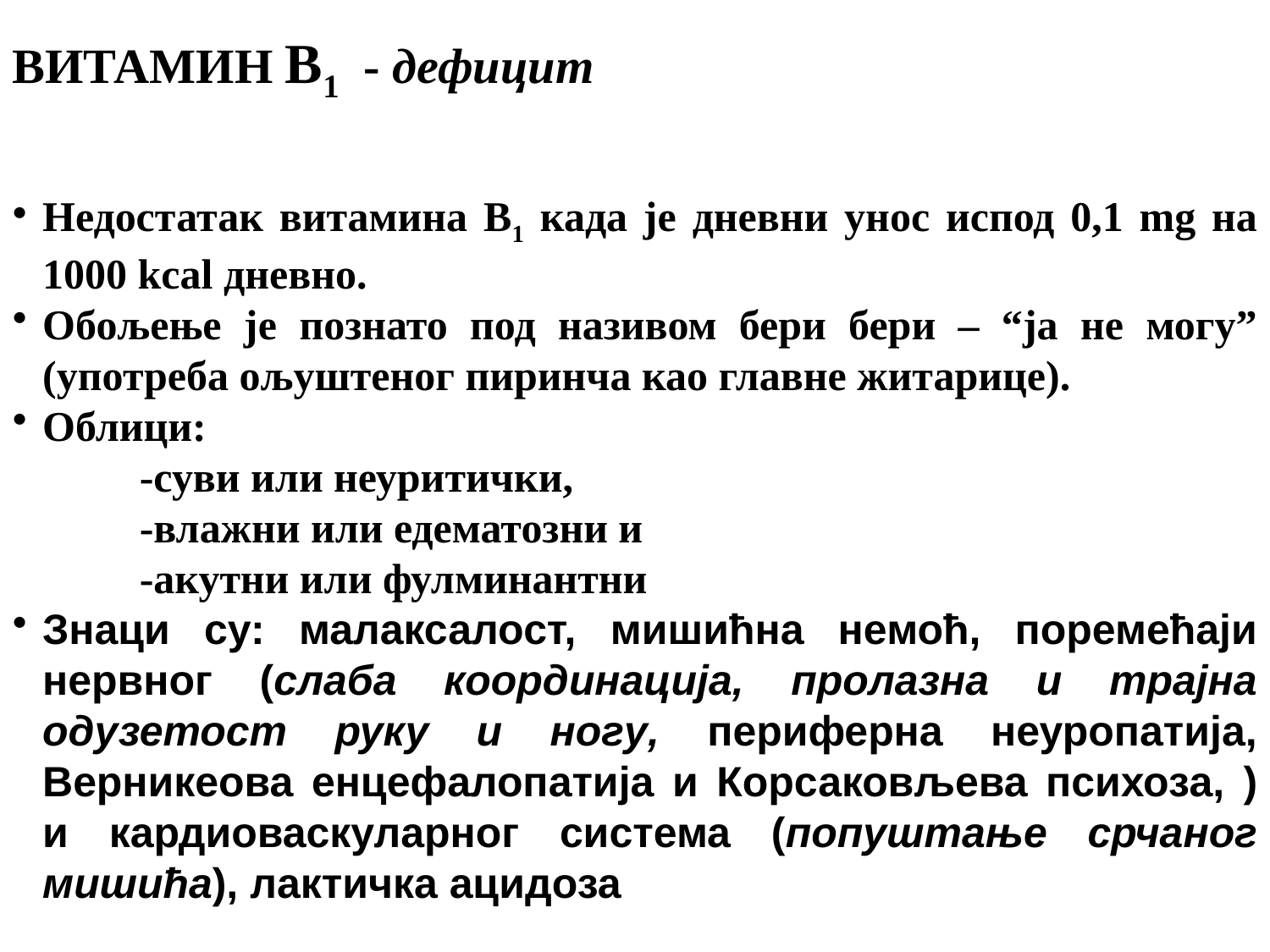

ВИТАМИН B1  - дефицит

Недостатак витамина B1 када је дневни унос испод 0,1 mg на 1000 kcal дневно.
Обољење је познато под називом бери бери – “ја не могу” (употреба ољуштеног пиринча као главне житарице).
Облици:
	-суви или неуритички,
	-влажни или едематозни и
	-акутни или фулминантни
Знаци су: малаксалост, мишићна немоћ, поремећаји нервног (слаба координација, пролазна и трајна одузетост руку и ногу, периферна неуропатија, Верникеова енцефалопатија и Корсаковљева психоза, ) и кардиоваскуларног система (попуштање срчаног мишића), лактичка ацидоза